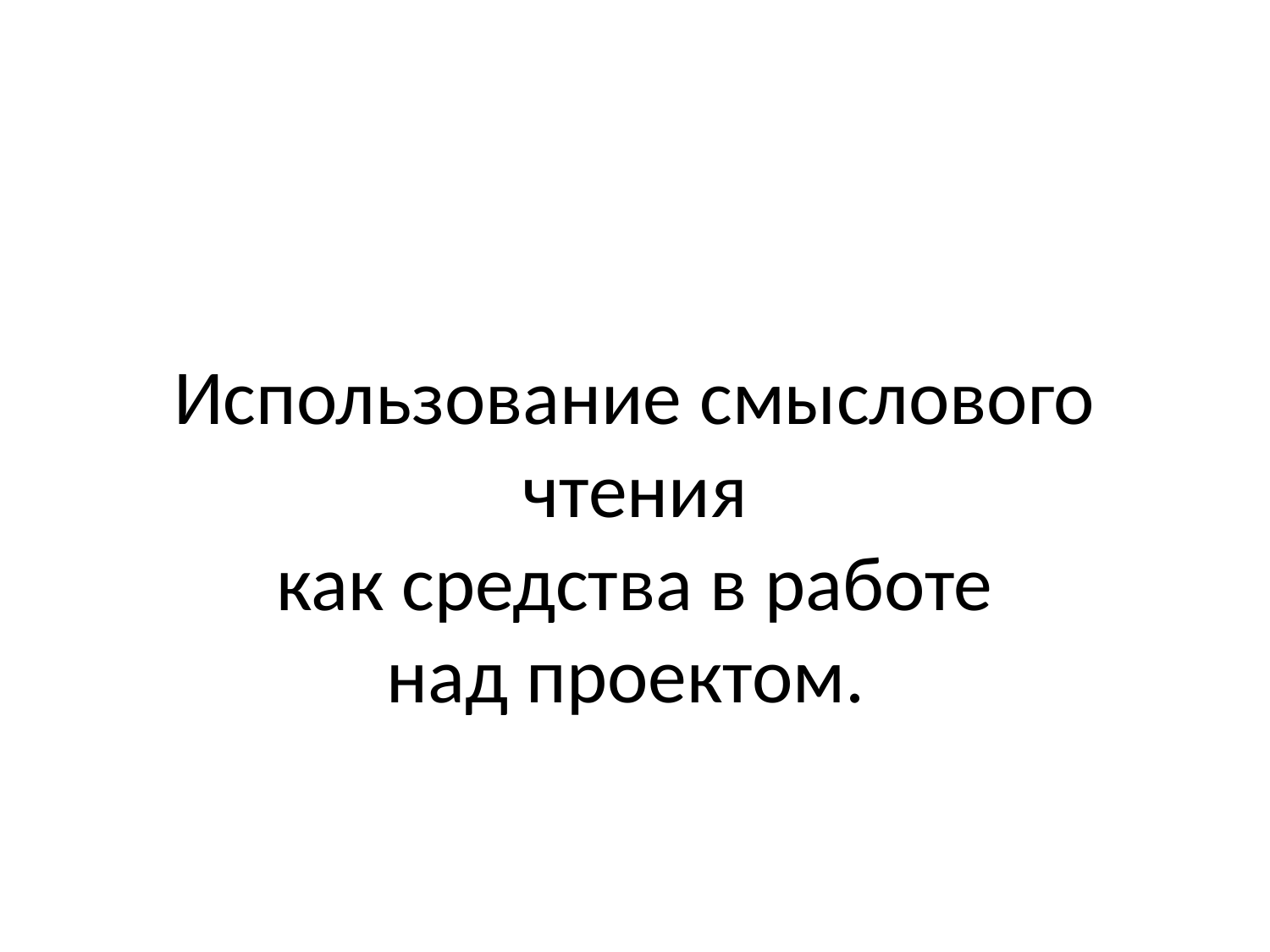

# Использование смыслового чтения как средства в работе над проектом.